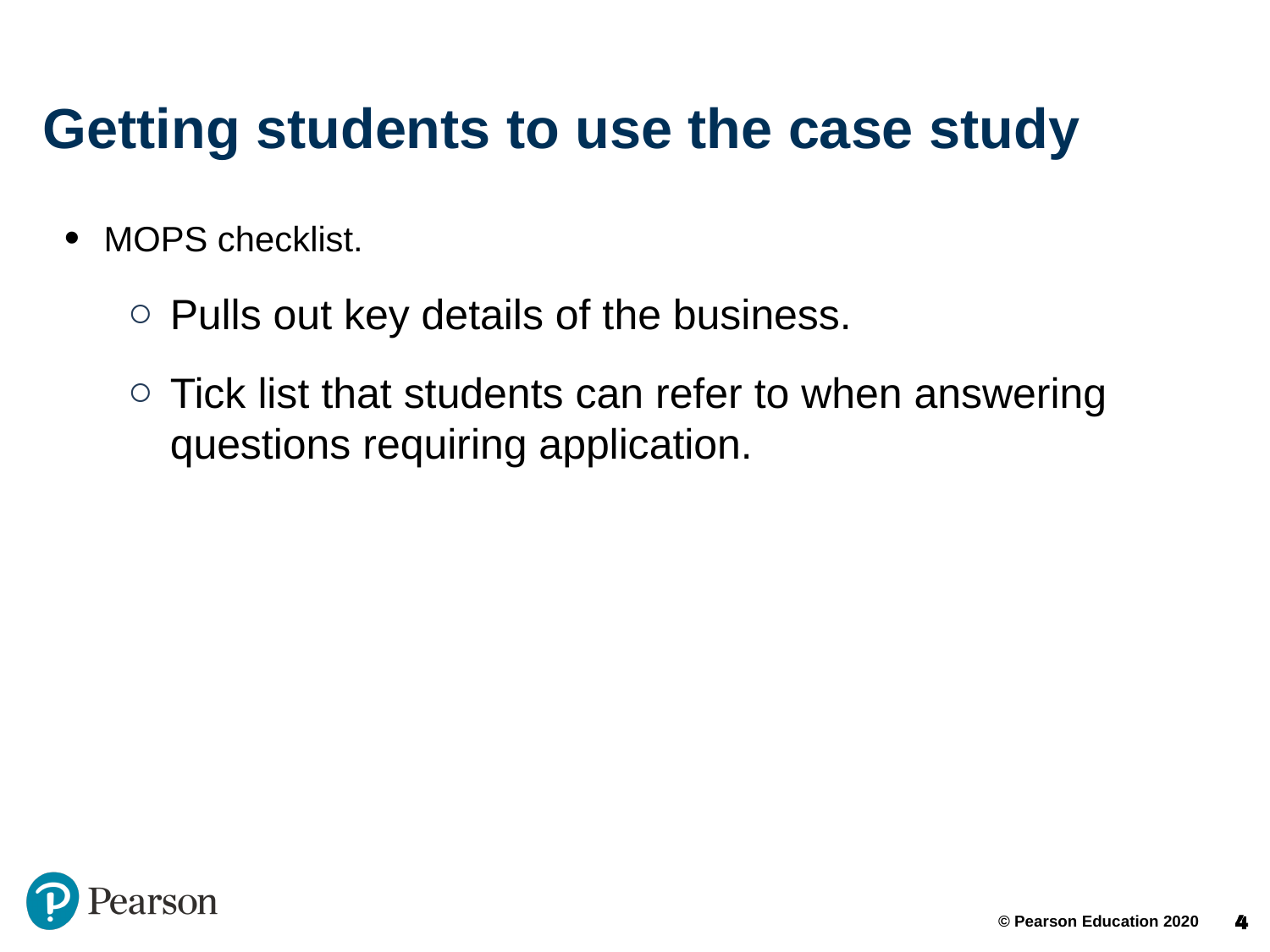

# Getting students to use the case study
MOPS checklist.
Pulls out key details of the business.
Tick list that students can refer to when answering questions requiring application.